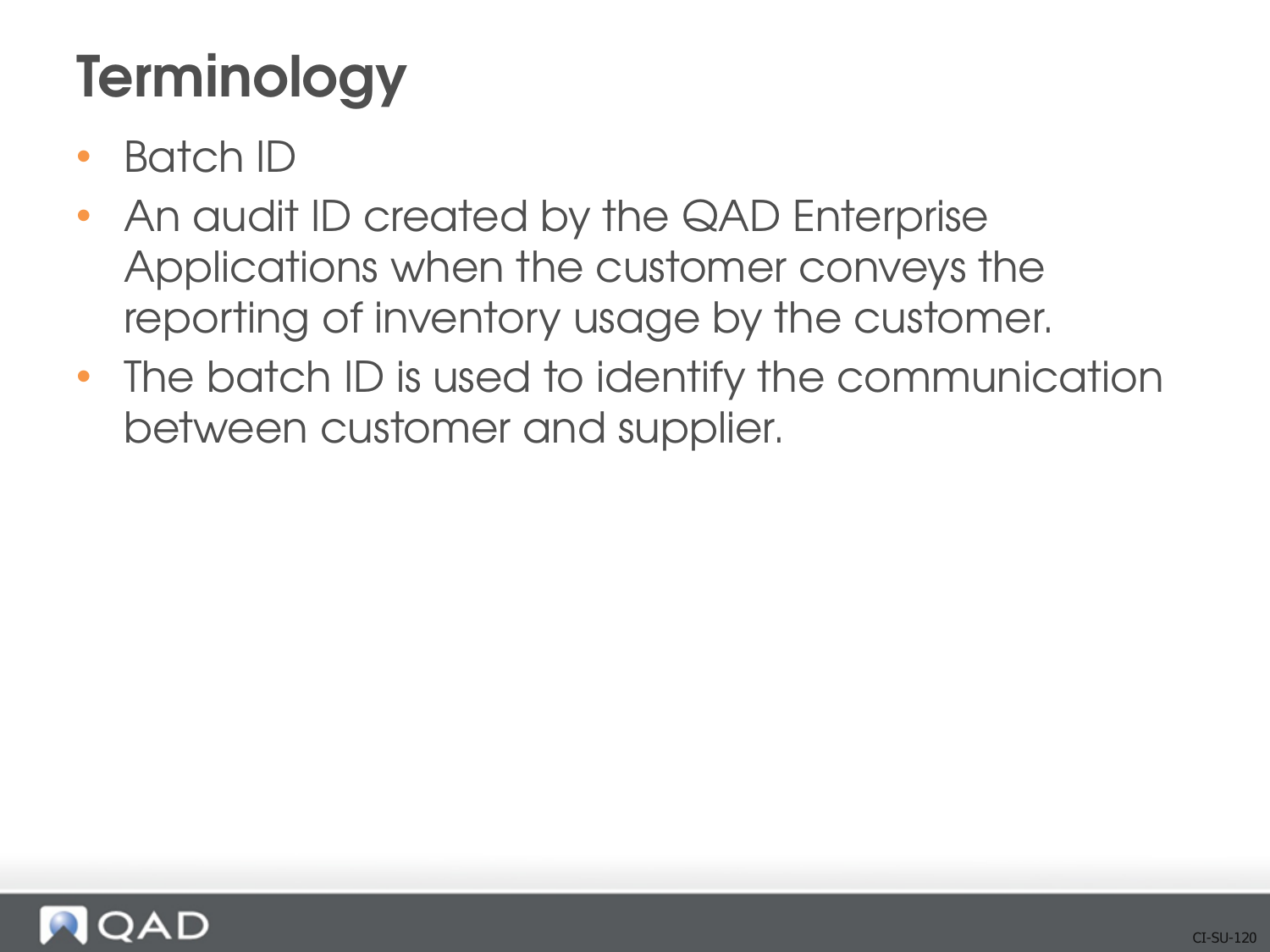

# Terminology
Batch ID
An audit ID created by the QAD Enterprise Applications when the customer conveys the reporting of inventory usage by the customer.
The batch ID is used to identify the communication between customer and supplier.
CI-SU-120